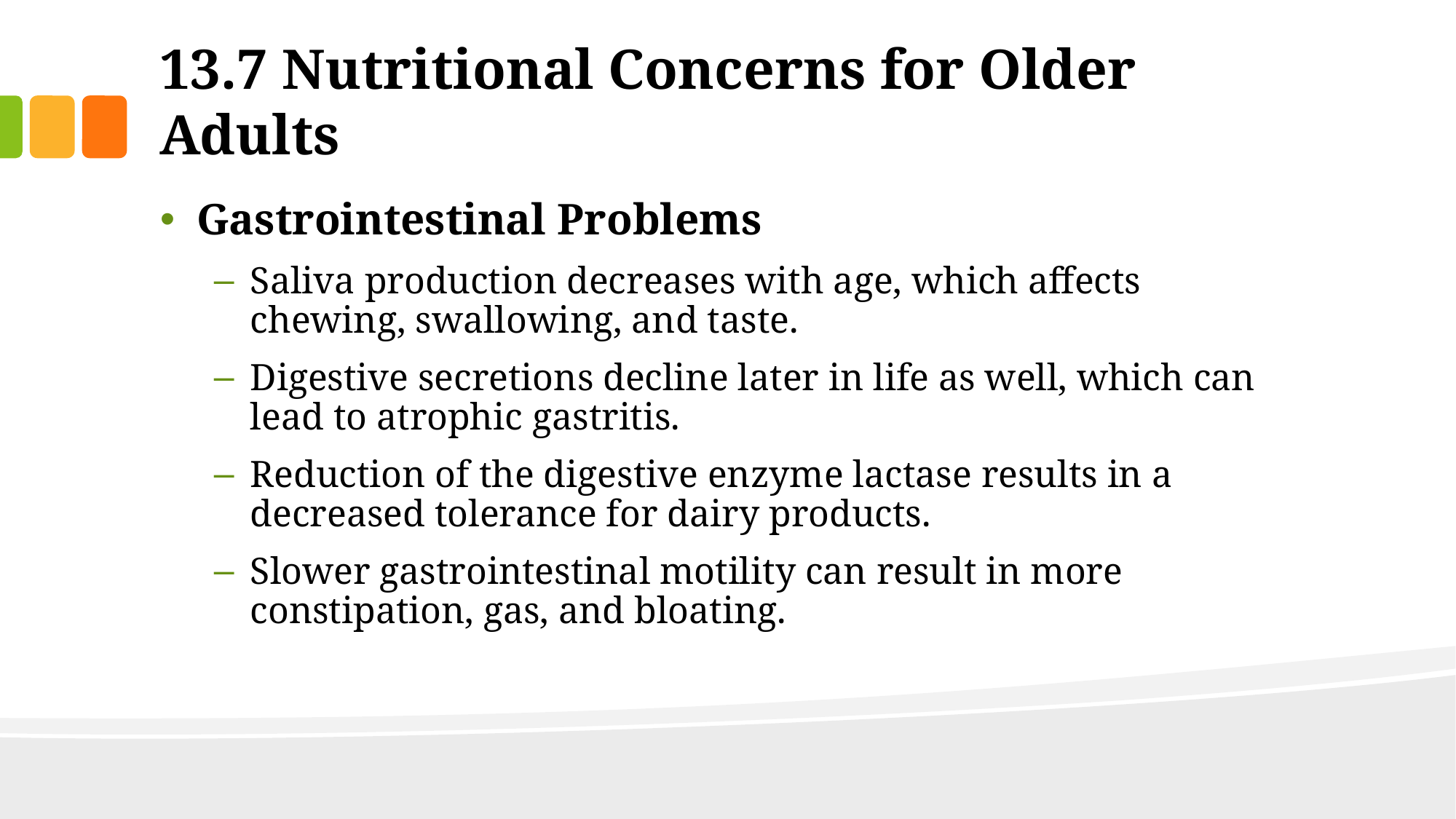

# 13.7 Nutritional Concerns for Older Adults
Gastrointestinal Problems
Saliva production decreases with age, which affects chewing, swallowing, and taste.
Digestive secretions decline later in life as well, which can lead to atrophic gastritis.
Reduction of the digestive enzyme lactase results in a decreased tolerance for dairy products.
Slower gastrointestinal motility can result in more constipation, gas, and bloating.